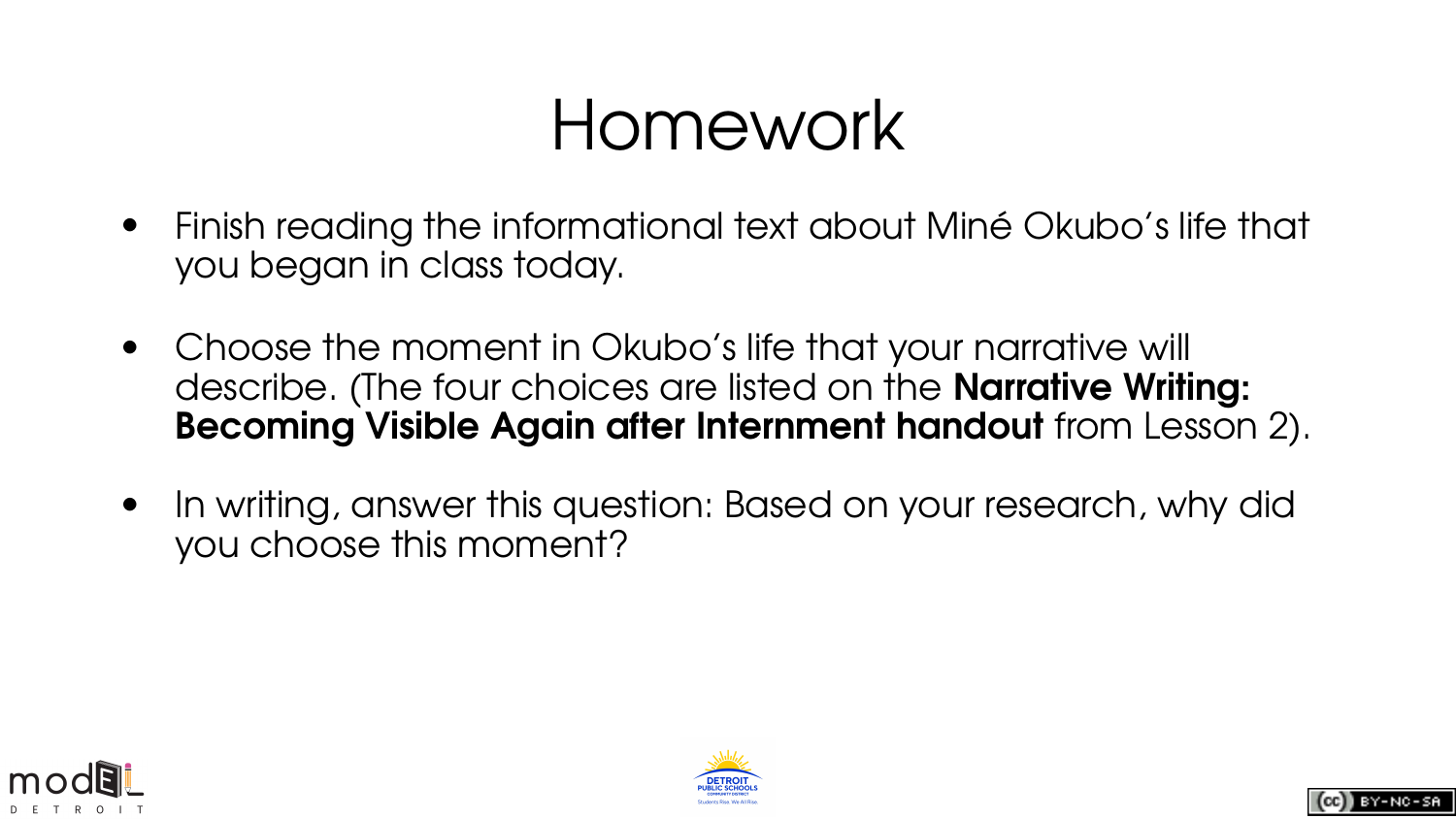

# Homework
Finish reading the informational text about Miné Okubo’s life that you began in class today.
Choose the moment in Okubo’s life that your narrative will describe. (The four choices are listed on the Narrative Writing: Becoming Visible Again after Internment handout from Lesson 2).
In writing, answer this question: Based on your research, why did you choose this moment?